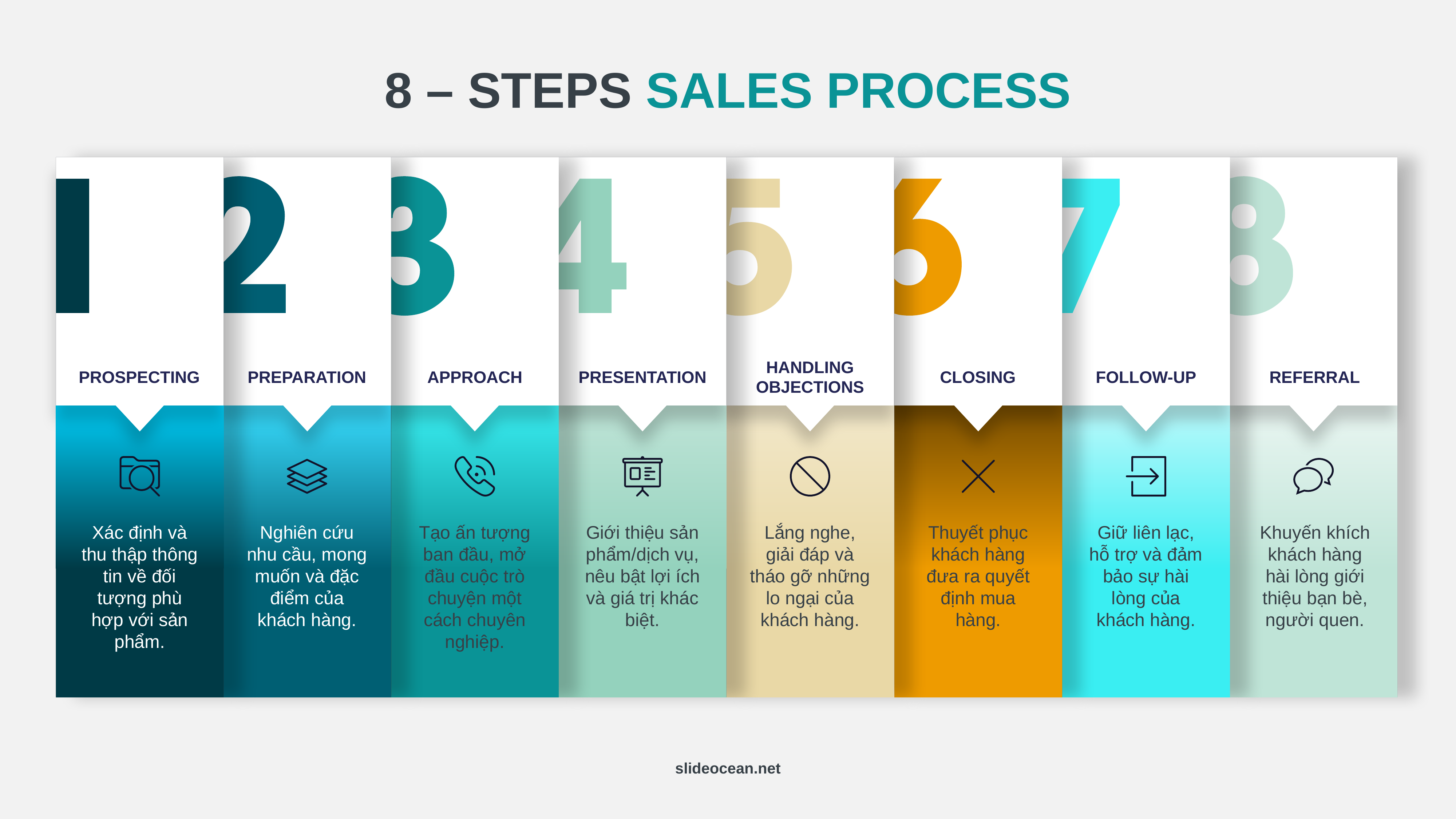

8 – STEPS SALES PROCESS

HANDLING
OBJECTIONS
PROSPECTING
PREPARATION
APPROACH
PRESENTATION
CLOSING
FOLLOW-UP
REFERRAL

Xác định và thu thập thông tin về đối tượng phù hợp với sản phẩm.
Nghiên cứu nhu cầu, mong muốn và đặc điểm của khách hàng.
Tạo ấn tượng ban đầu, mở đầu cuộc trò chuyện một cách chuyên nghiệp.
Giới thiệu sản phẩm/dịch vụ, nêu bật lợi ích và giá trị khác biệt.
Lắng nghe, giải đáp và tháo gỡ những lo ngại của khách hàng.
Thuyết phục khách hàng đưa ra quyết định mua hàng.
Giữ liên lạc, hỗ trợ và đảm bảo sự hài lòng của khách hàng.
Khuyến khích khách hàng hài lòng giới thiệu bạn bè, người quen.
slideocean.net